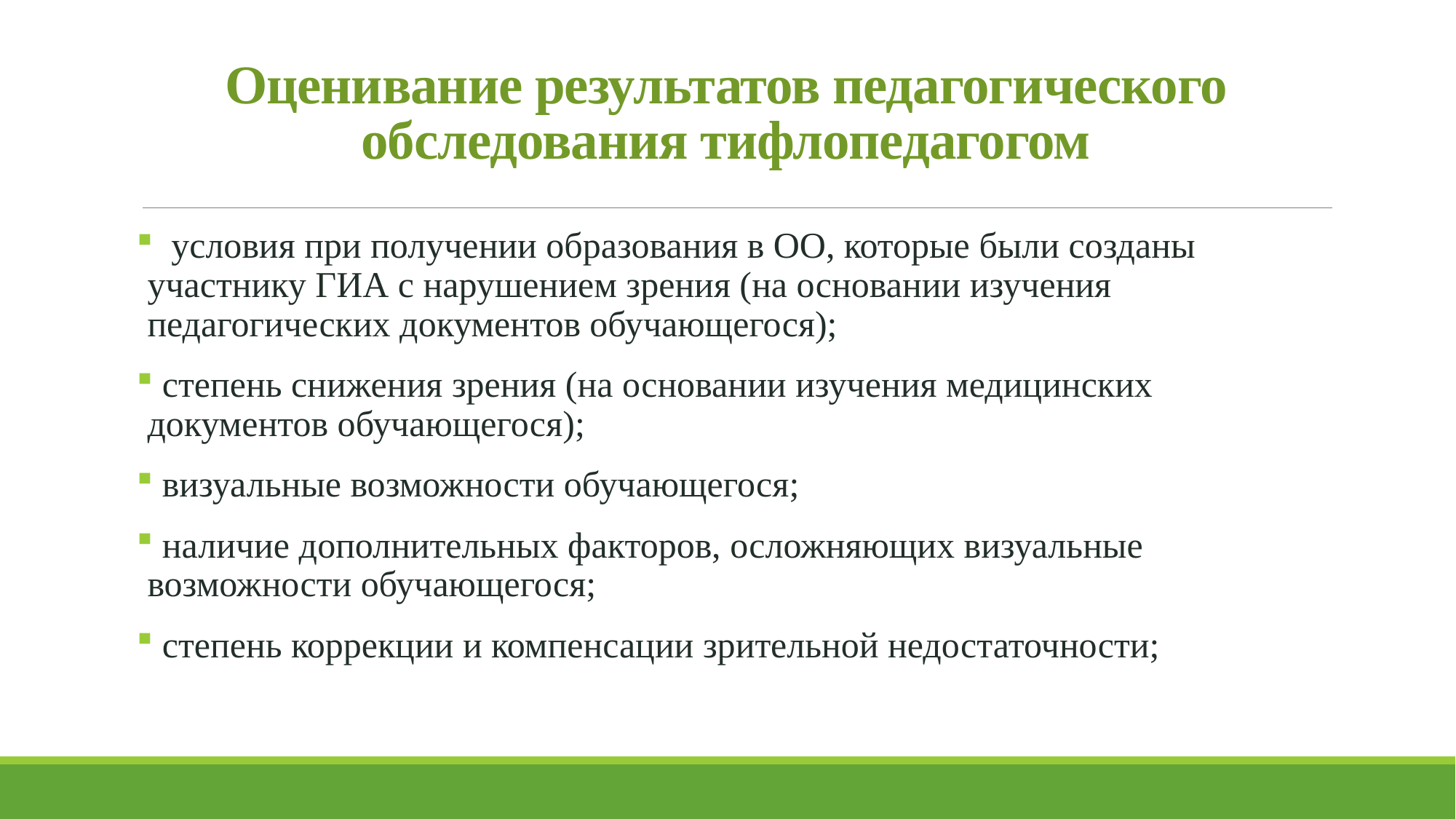

# Оценивание результатов педагогического обследования тифлопедагогом
  условия при получении образования в ОО, которые были созданы участнику ГИА с нарушением зрения (на основании изучения педагогических документов обучающегося);
 степень снижения зрения (на основании изучения медицинских  документов обучающегося);
 визуальные возможности обучающегося;
 наличие дополнительных факторов, осложняющих визуальные возможности обучающегося;
 степень коррекции и компенсации зрительной недостаточности;